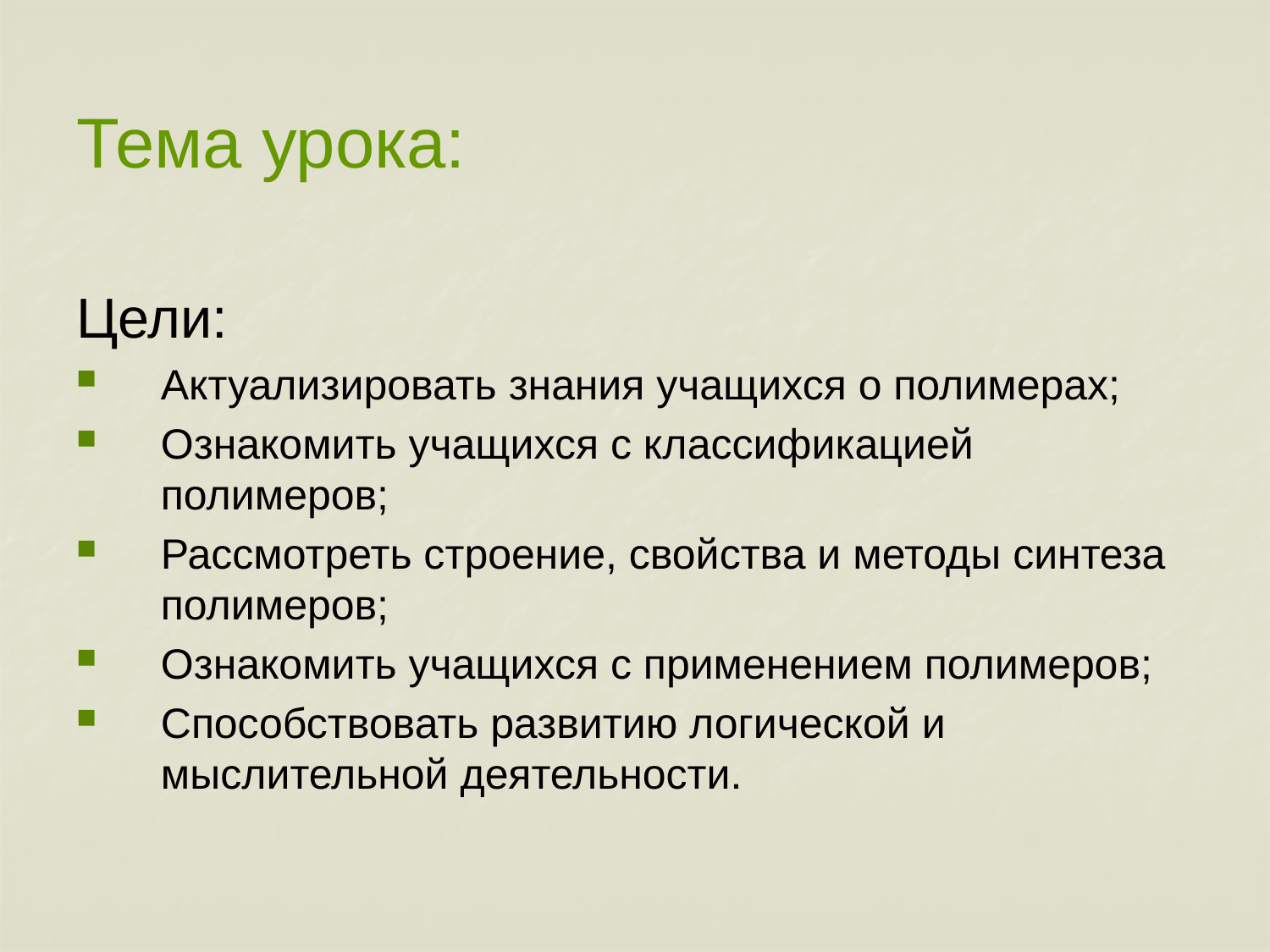

# Тема урока:
Цели:
Актуализировать знания учащихся о полимерах;
Ознакомить учащихся с классификацией полимеров;
Рассмотреть строение, свойства и методы синтеза полимеров;
Ознакомить учащихся с применением полимеров;
Способствовать развитию логической и мыслительной деятельности.